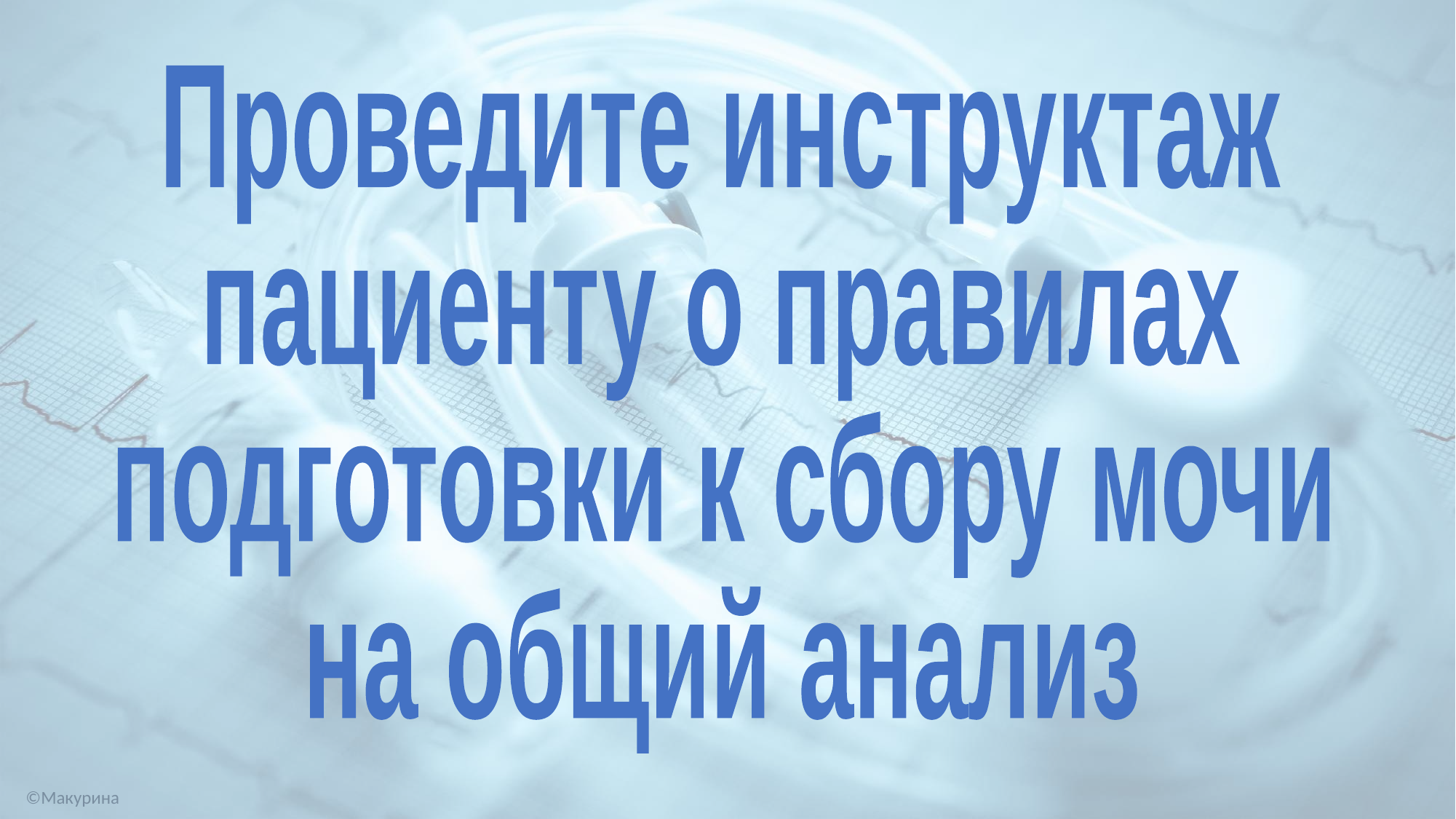

Проведите инструктаж
пациенту о правилах
подготовки к сбору мочи
на общий анализ